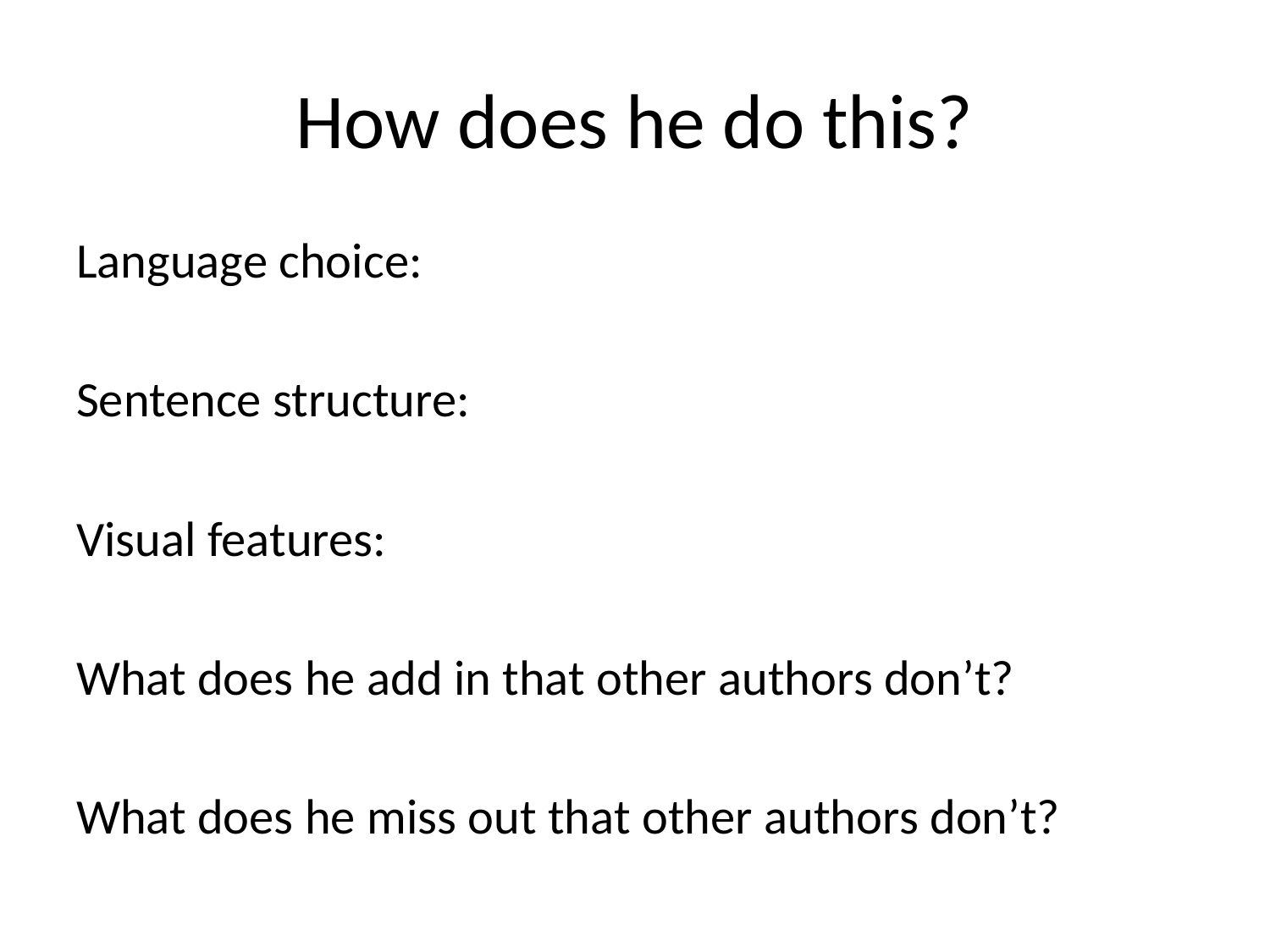

# How does he do this?
Language choice:

Sentence structure:

Visual features:

What does he add in that other authors don’t?

What does he miss out that other authors don’t?